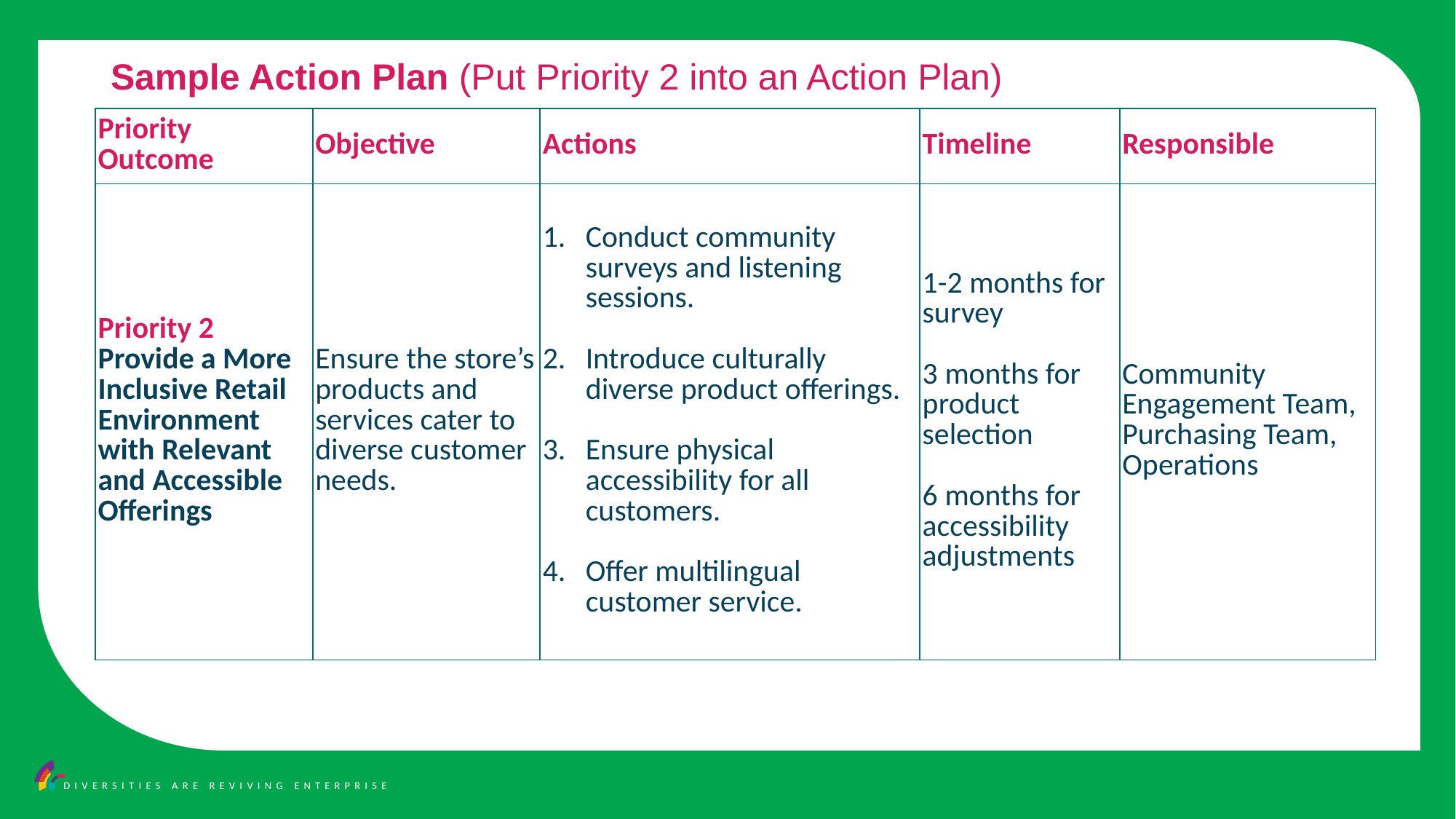

Sample Action Plan (Put Priority 2 into an Action Plan)
| Priority Outcome | Objective | Actions | Timeline | Responsible |
| --- | --- | --- | --- | --- |
| Priority 2 Provide a More Inclusive Retail Environment with Relevant and Accessible Offerings | Ensure the store’s products and services cater to diverse customer needs. | Conduct community surveys and listening sessions. Introduce culturally diverse product offerings. Ensure physical accessibility for all customers. Offer multilingual customer service. | 1-2 months for survey 3 months for product selection 6 months for accessibility adjustments | Community Engagement Team, Purchasing Team, Operations |
Action Plan